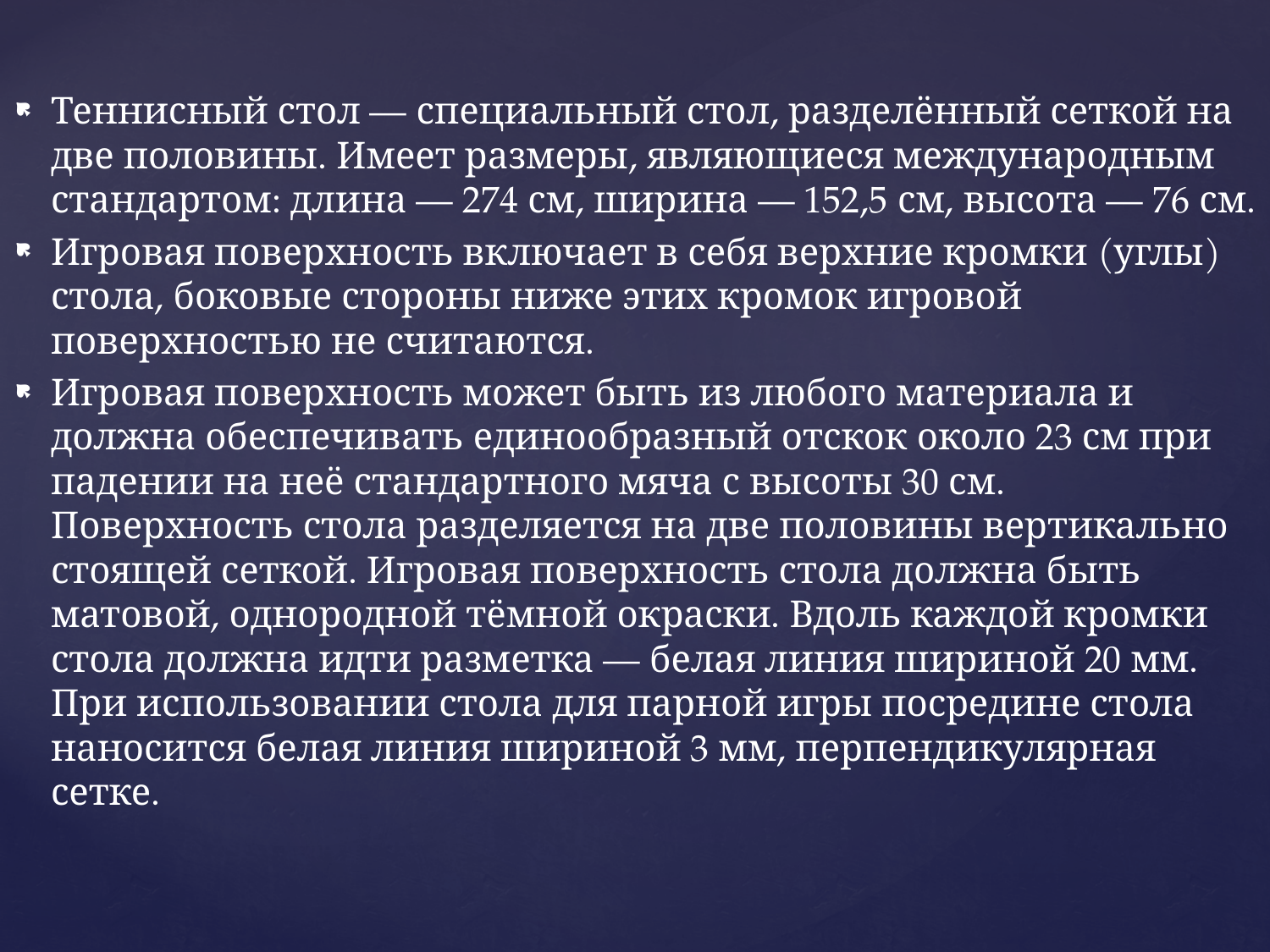

Теннисный стол — специальный стол, разделённый сеткой на две половины. Имеет размеры, являющиеся международным стандартом: длина — 274 см, ширина — 152,5 см, высота — 76 см.
Игровая поверхность включает в себя верхние кромки (углы) стола, боковые стороны ниже этих кромок игровой поверхностью не считаются.
Игровая поверхность может быть из любого материала и должна обеспечивать единообразный отскок около 23 см при падении на неё стандартного мяча с высоты 30 см. Поверхность стола разделяется на две половины вертикально стоящей сеткой. Игровая поверхность стола должна быть матовой, однородной тёмной окраски. Вдоль каждой кромки стола должна идти разметка — белая линия шириной 20 мм. При использовании стола для парной игры посредине стола наносится белая линия шириной 3 мм, перпендикулярная сетке.